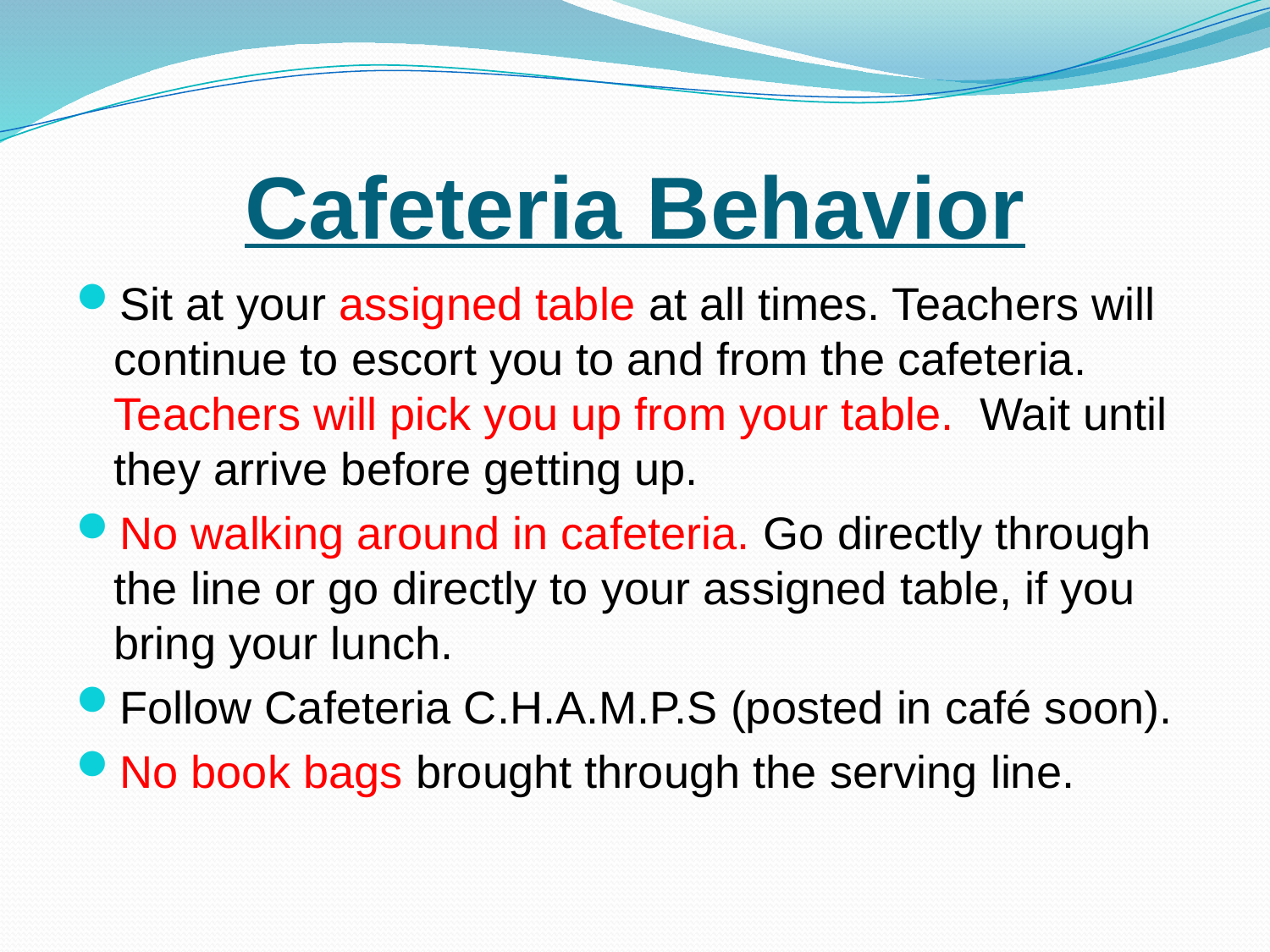

# Cafeteria Behavior
Sit at your assigned table at all times. Teachers will continue to escort you to and from the cafeteria. Teachers will pick you up from your table.  Wait until they arrive before getting up.
No walking around in cafeteria. Go directly through the line or go directly to your assigned table, if you bring your lunch.
Follow Cafeteria C.H.A.M.P.S (posted in café soon).
No book bags brought through the serving line.